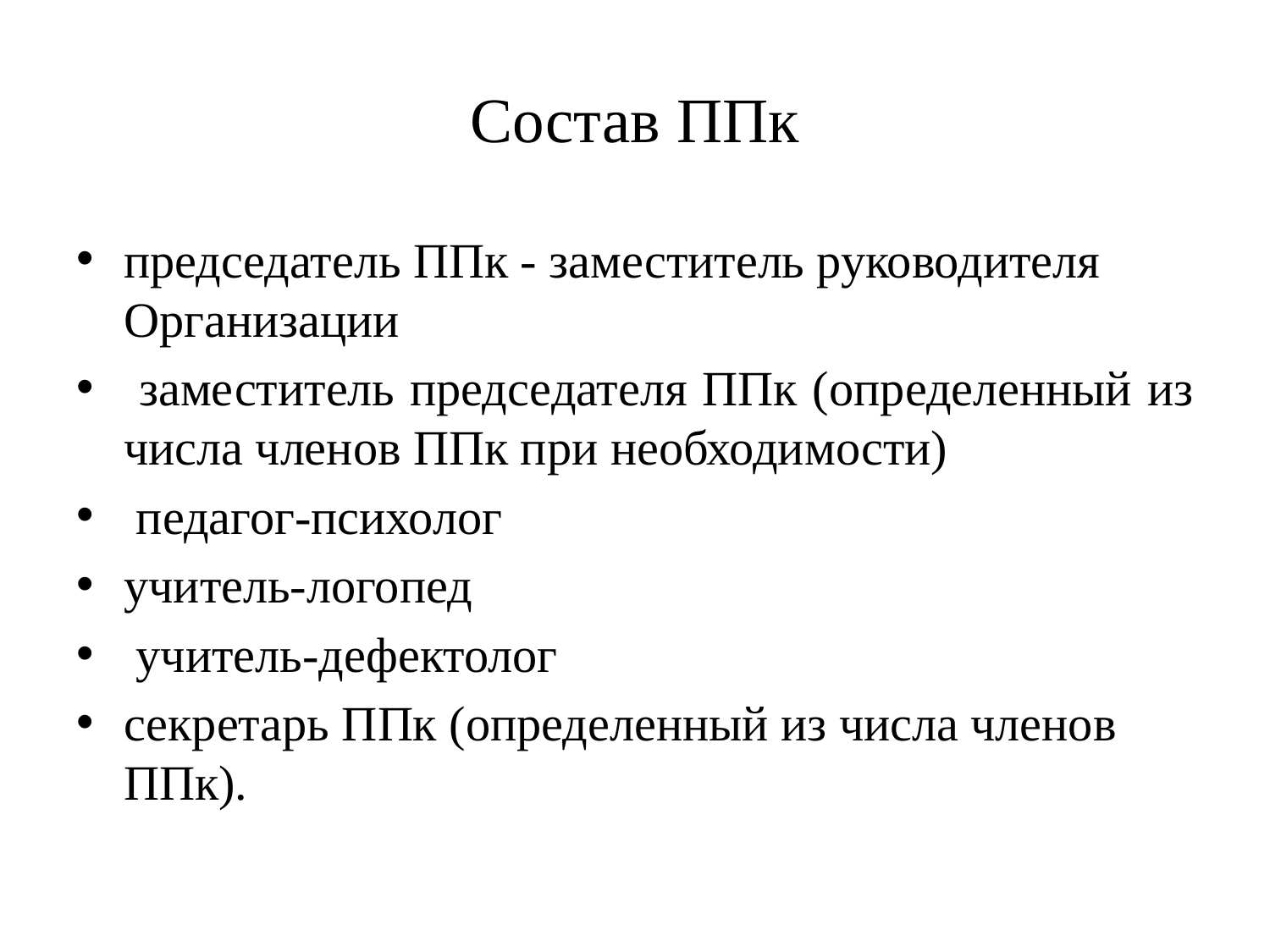

# Состав ППк
председатель ППк - заместитель руководителя Организации
 заместитель председателя ППк (определенный из числа членов ППк при необходимости)
 педагог-психолог
учитель-логопед
 учитель-дефектолог
секретарь ППк (определенный из числа членов ППк).